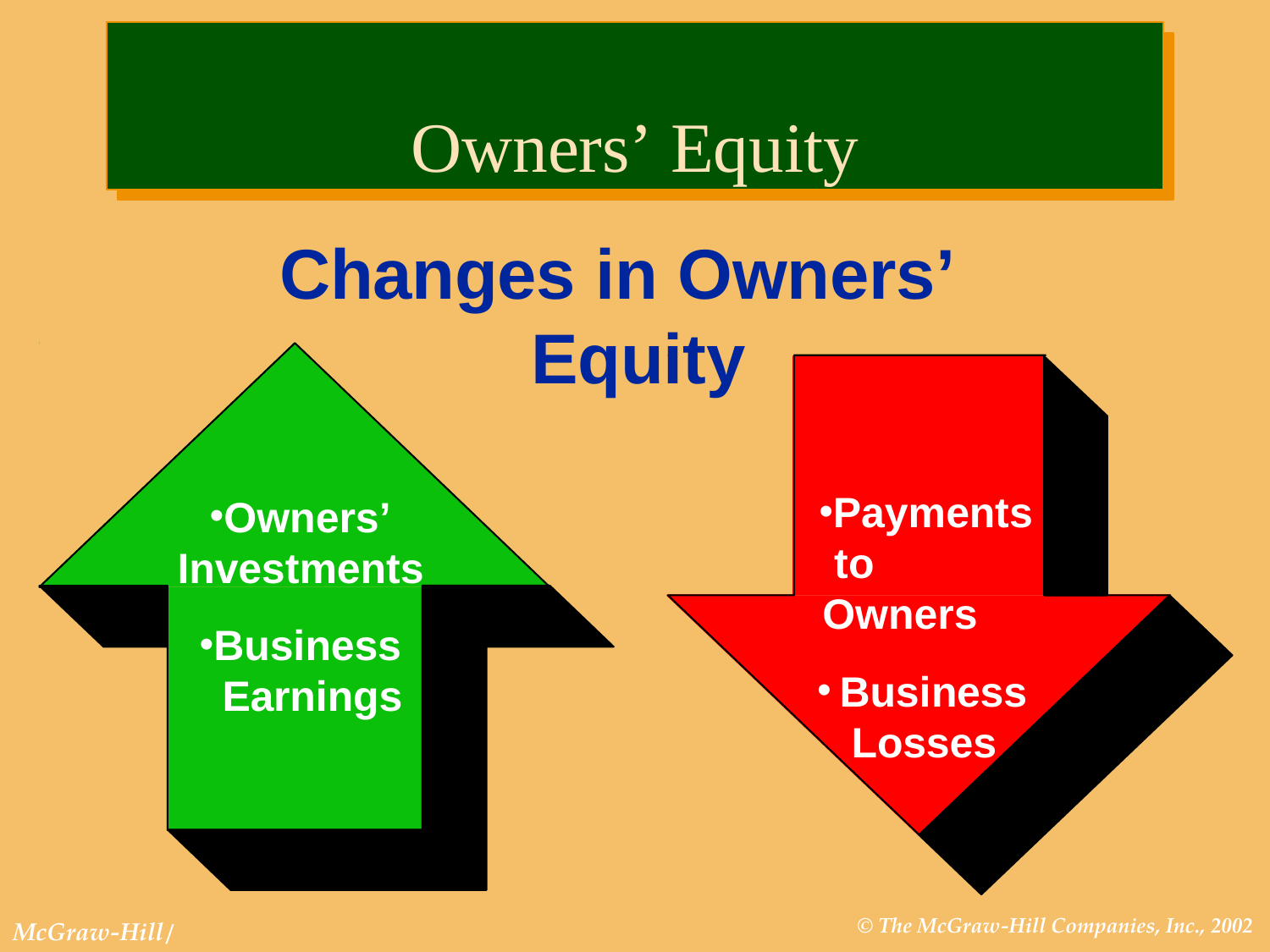

# Owners’ Equity
Changes in Owners’  Equity

Payments  to Owners
Business  Losses
Owners’  Investments
Business  Earnings
© The McGraw-Hill Companies, Inc., 2002
McGraw-Hill/Irwin